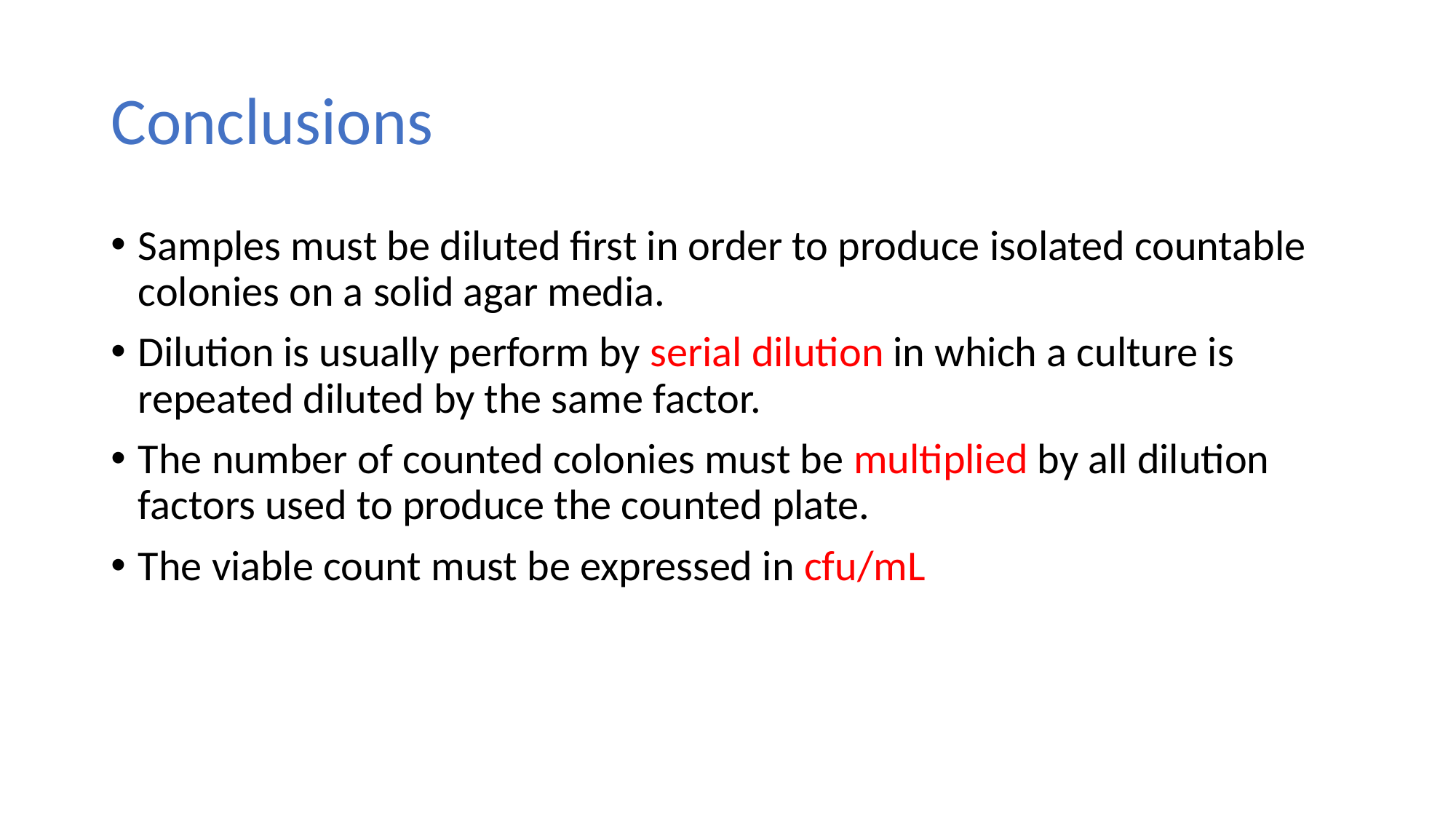

# Conclusions
Samples must be diluted first in order to produce isolated countable colonies on a solid agar media.
Dilution is usually perform by serial dilution in which a culture is repeated diluted by the same factor.
The number of counted colonies must be multiplied by all dilution factors used to produce the counted plate.
The viable count must be expressed in cfu/mL